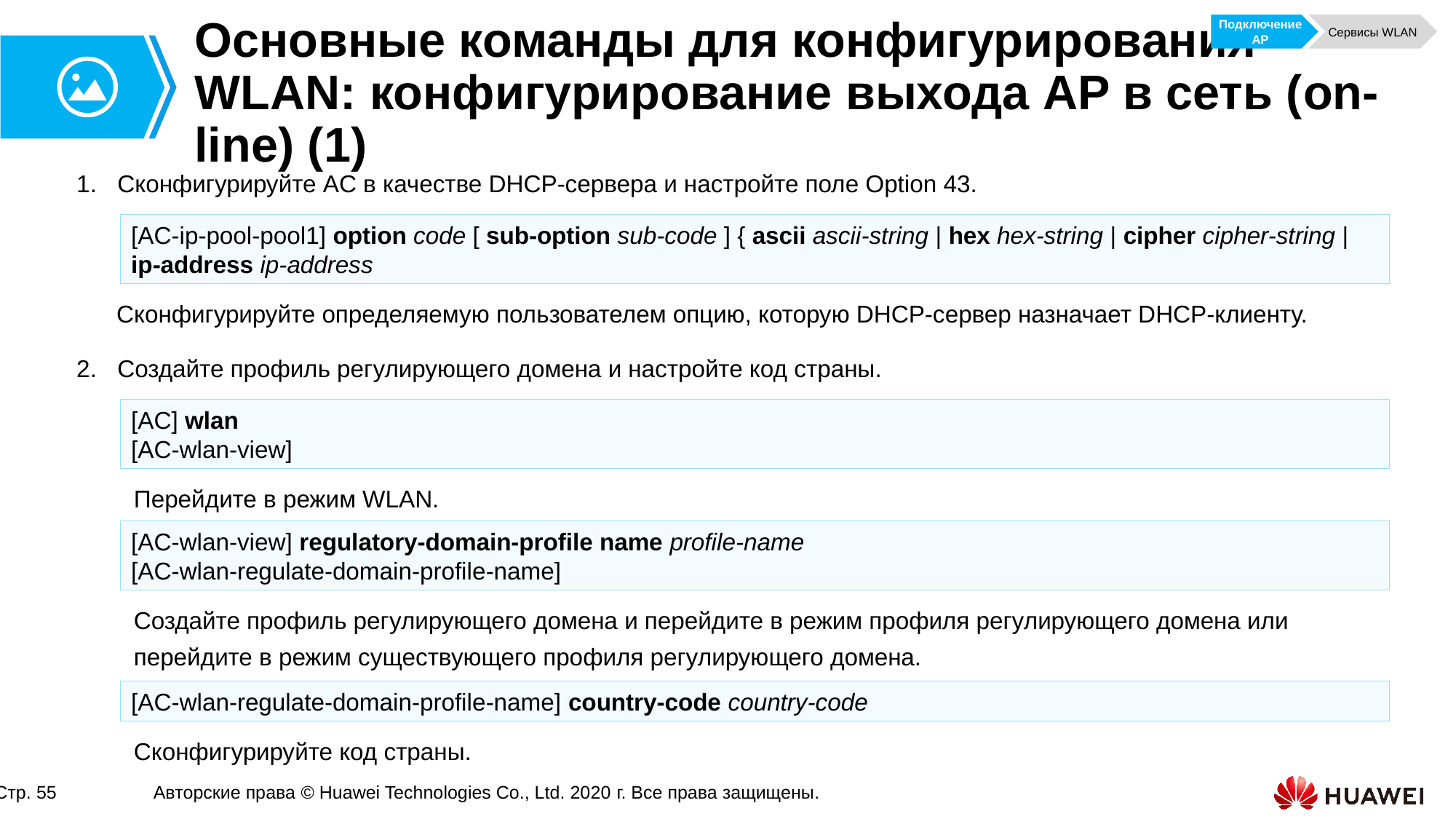

Подключение AP
Сервисы WLAN
# Основные команды для конфигурирования WLAN: конфигурирование выхода AP в сеть (on-line) (1)
Сконфигурируйте AC в качестве DHCP-сервера и настройте поле Option 43.
[AC-ip-pool-pool1] option code [ sub-option sub-code ] { ascii ascii-string | hex hex-string | cipher cipher-string | ip-address ip-address
Сконфигурируйте определяемую пользователем опцию, которую DHCP-сервер назначает DHCP-клиенту.
Создайте профиль регулирующего домена и настройте код страны.
[AC] wlan
[AC-wlan-view]
Перейдите в режим WLAN.
[AC-wlan-view] regulatory-domain-profile name profile-name
[AC-wlan-regulate-domain-profile-name]
Создайте профиль регулирующего домена и перейдите в режим профиля регулирующего домена или перейдите в режим существующего профиля регулирующего домена.
[AC-wlan-regulate-domain-profile-name] country-code country-code
Сконфигурируйте код страны.